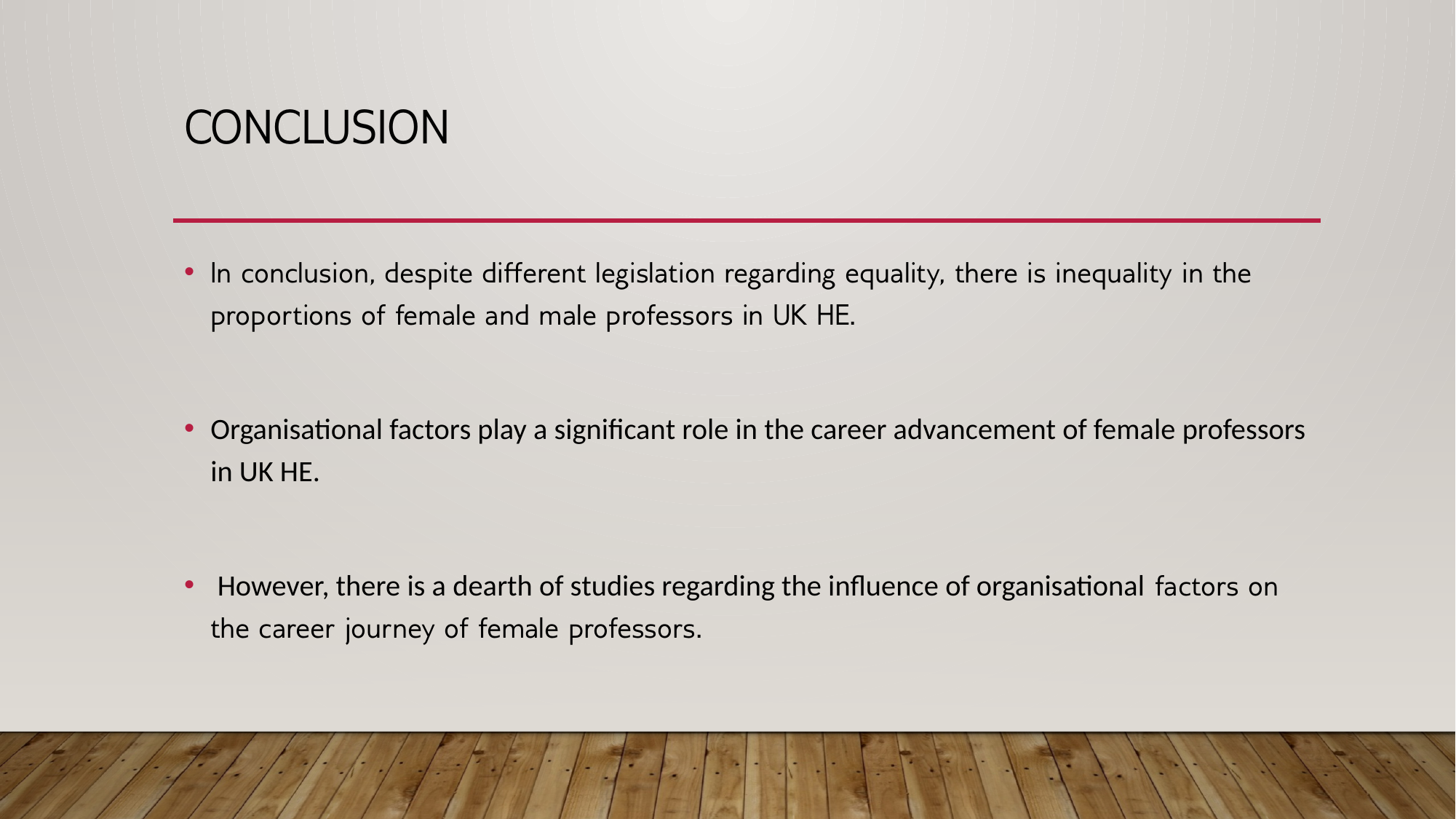

# Conclusion
In conclusion, despite different legislation regarding equality, there is inequality in the proportions of female and male professors in UK HE.

Organisational factors play a significant role in the career advancement of female professors in UK HE.

 However, there is a dearth of studies regarding the influence of organisational factors on the career journey of female professors.